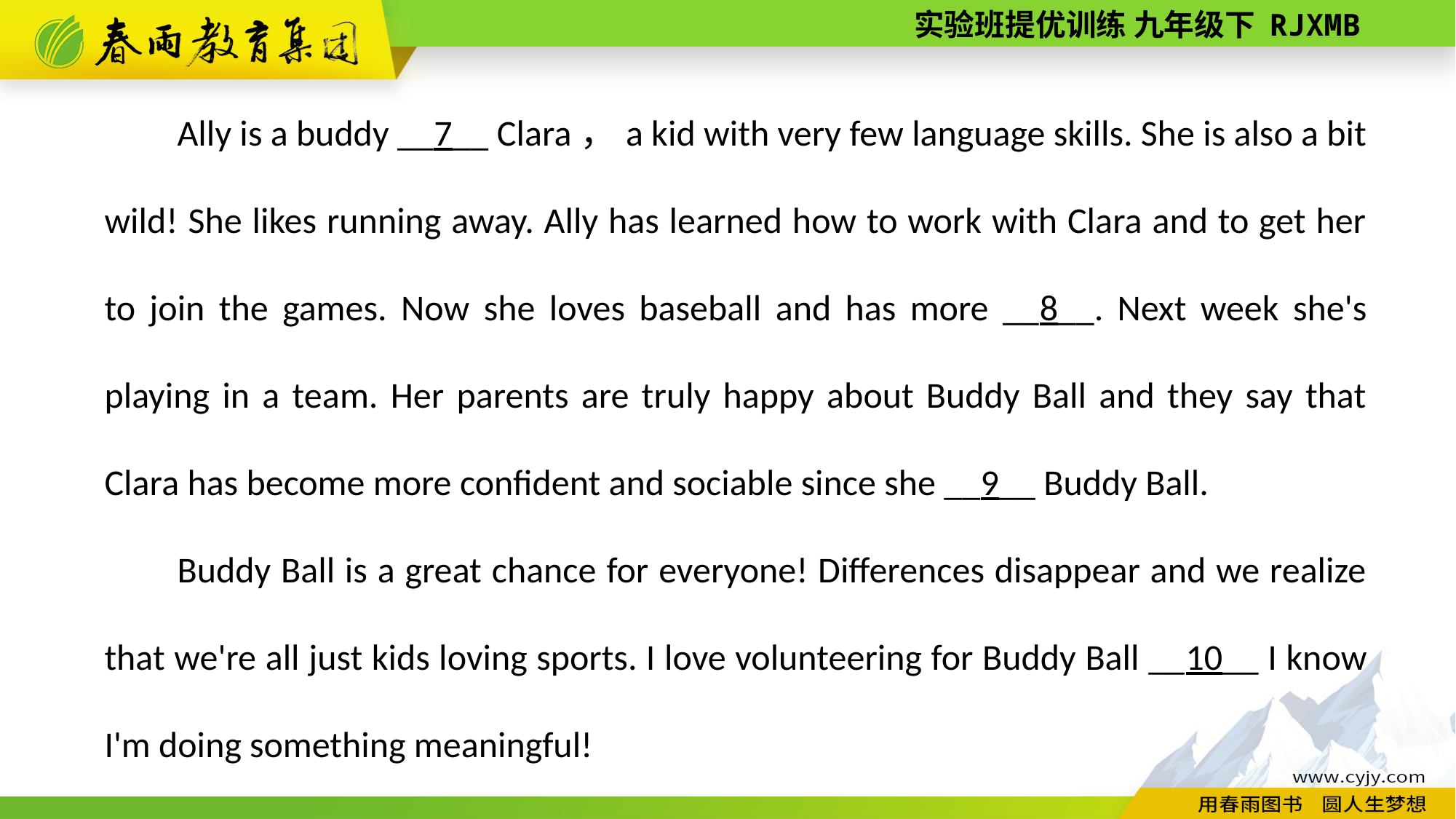

Ally is a buddy __7__ Clara，a kid with very few language skills. She is also a bit wild! She likes running away. Ally has learned how to work with Clara and to get her to join the games. Now she loves baseball and has more __8__. Next week she's playing in a team. Her parents are truly happy about Buddy Ball and they say that Clara has become more confident and sociable since she __9__ Buddy Ball.
Buddy Ball is a great chance for everyone! Differences disappear and we realize that we're all just kids loving sports. I love volunteering for Buddy Ball __10__ I know I'm doing something meaningful!